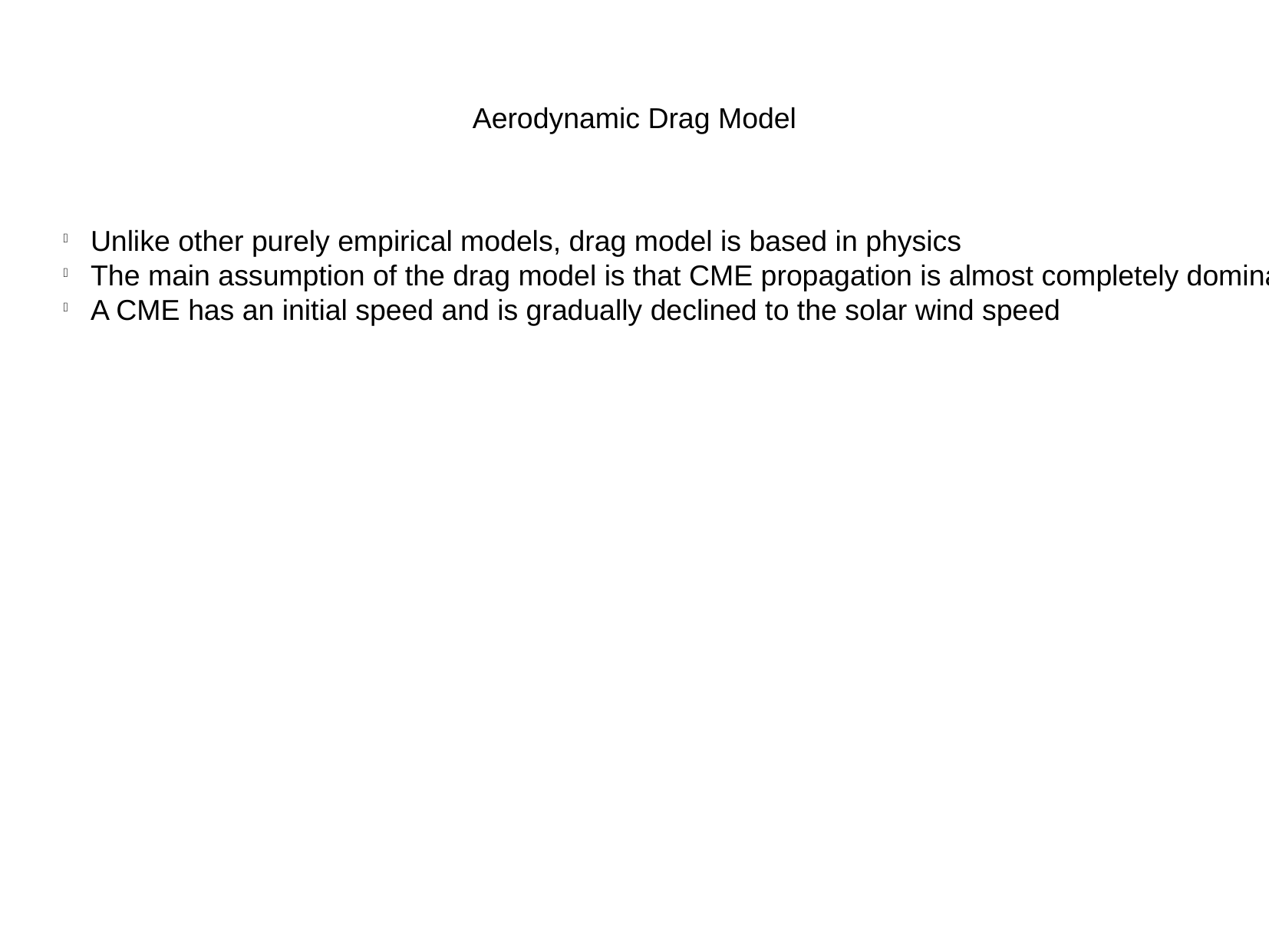

Aerodynamic Drag Model
Unlike other purely empirical models, drag model is based in physics
The main assumption of the drag model is that CME propagation is almost completely dominated by the drag force
A CME has an initial speed and is gradually declined to the solar wind speed